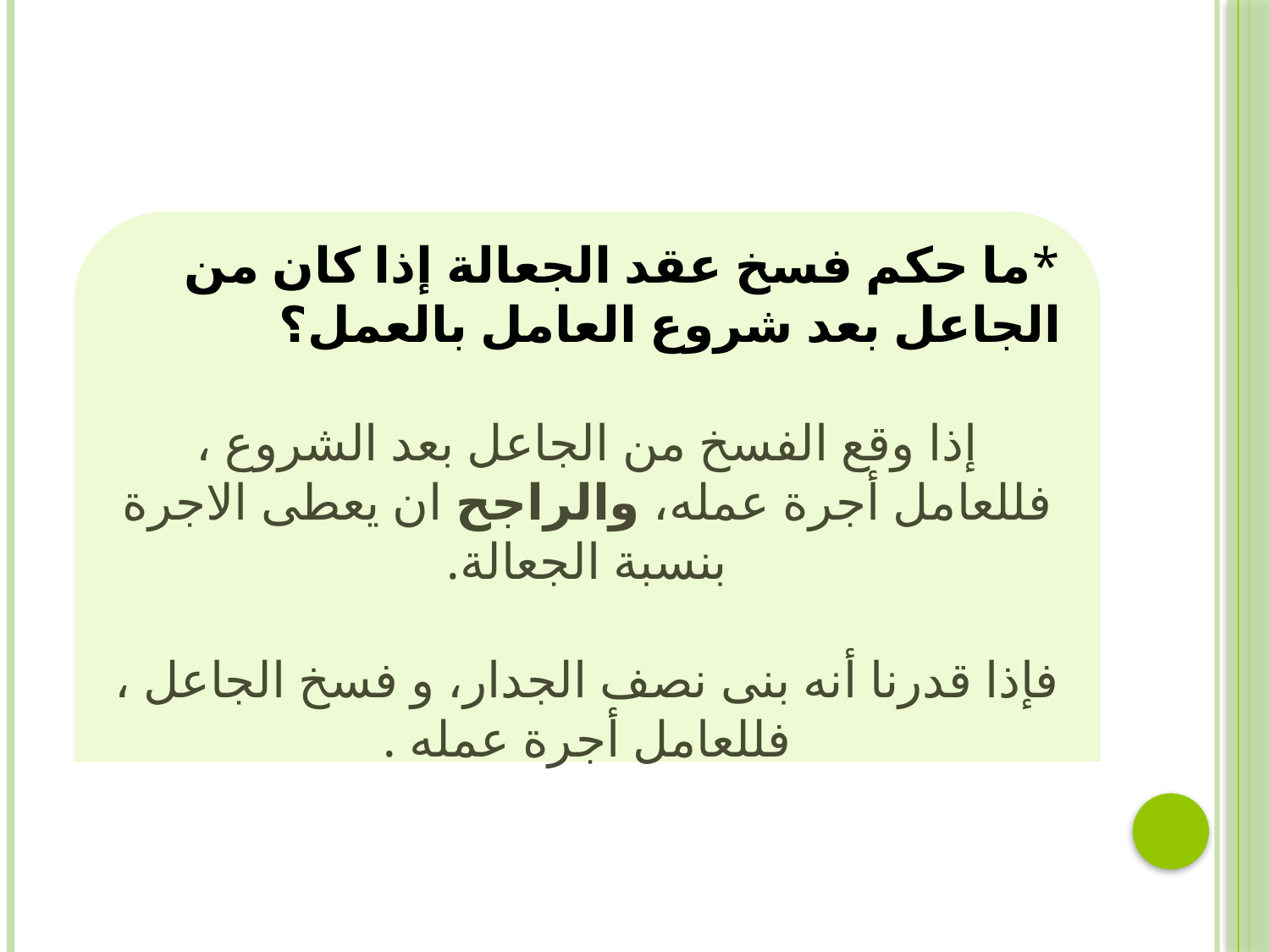

*ما حكم فسخ عقد الجعالة إذا كان من الجاعل بعد شروع العامل بالعمل؟

إذا وقع الفسخ من الجاعل بعد الشروع ، فللعامل أجرة عمله، والراجح ان يعطى الاجرة بنسبة الجعالة.

فإذا قدرنا أنه بنى نصف الجدار، و فسخ الجاعل ، فللعامل أجرة عمله .